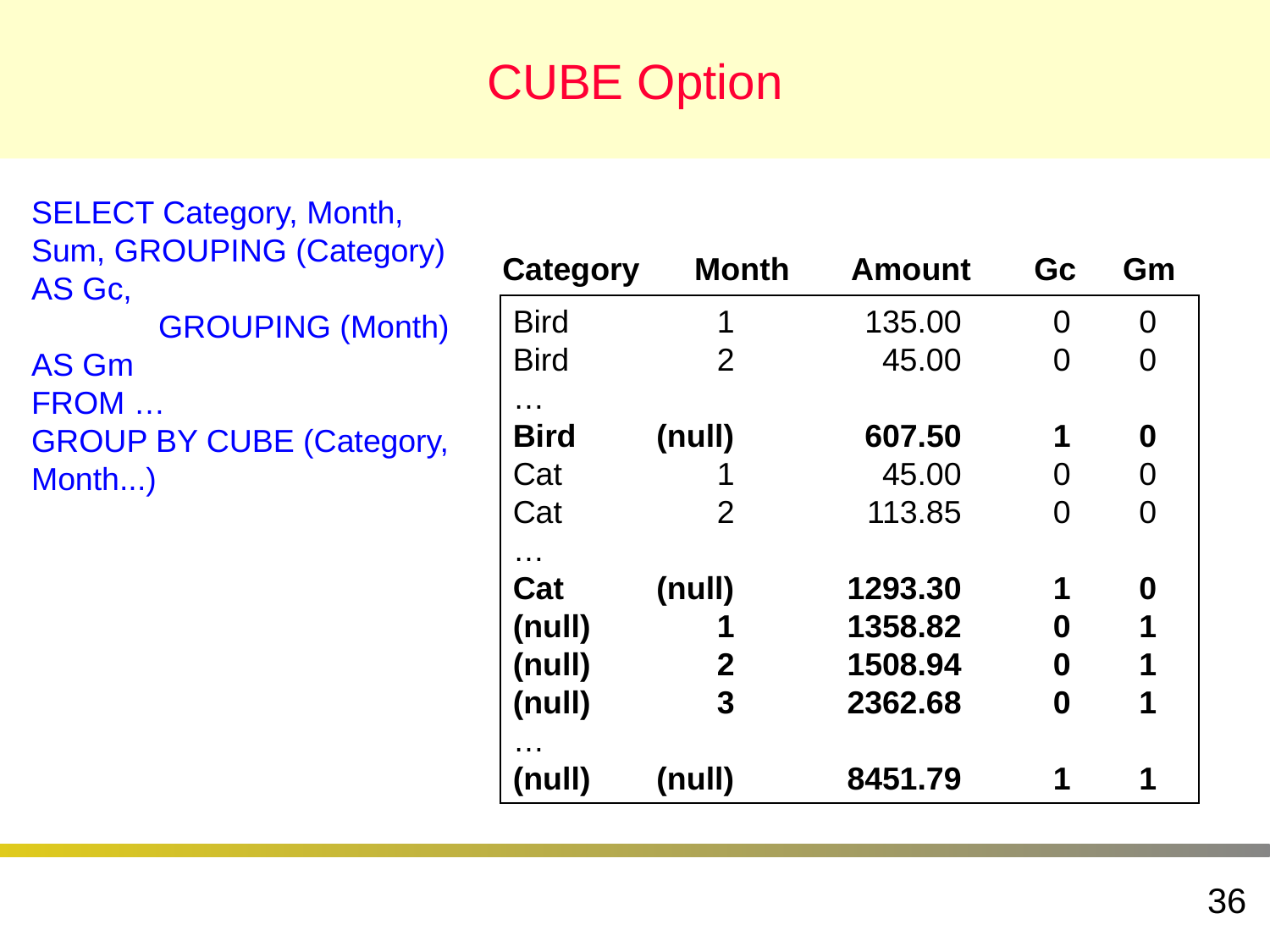

# CUBE Option
SELECT Category, Month, Sum, GROUPING (Category) AS Gc,
	GROUPING (Month) AS Gm
FROM …
GROUP BY CUBE (Category, Month...)
Category	Month	Amount	Gc	Gm
Bird	1	135.00	0	0
Bird	2	45.00	0	0
…
Bird	(null)	607.50	1	0
Cat	1	45.00	0	0
Cat	2	113.85	0	0
…
Cat	(null)	1293.30	1	0
(null)	1	1358.82	0	1
(null)	2	1508.94	0	1
(null)	3	2362.68	0	1
…
(null)	(null)	8451.79	1	1
36